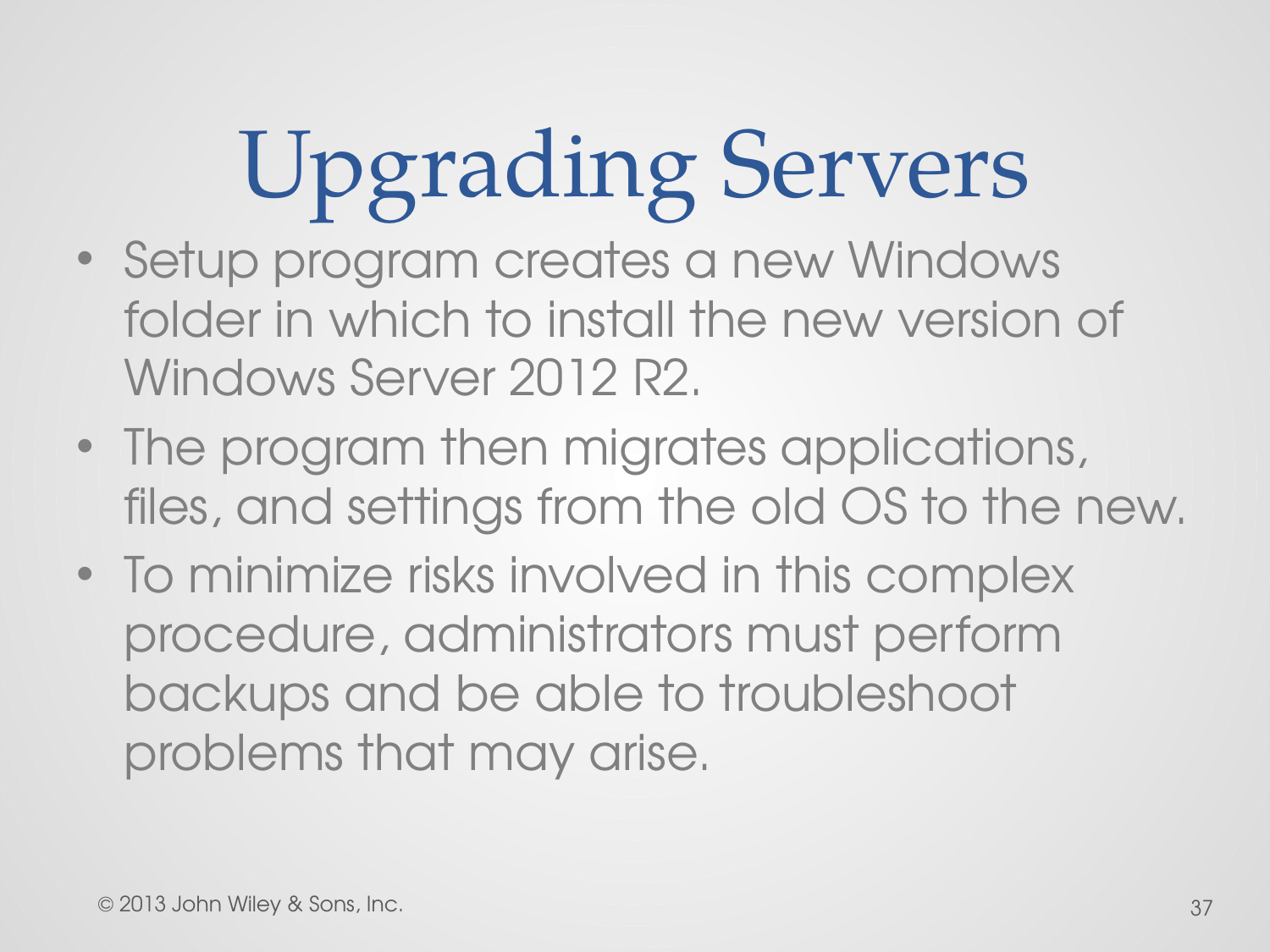

# Upgrading Servers
Setup program creates a new Windows folder in which to install the new version of Windows Server 2012 R2.
The program then migrates applications, files, and settings from the old OS to the new.
To minimize risks involved in this complex procedure, administrators must perform backups and be able to troubleshoot problems that may arise.
© 2013 John Wiley & Sons, Inc.
37